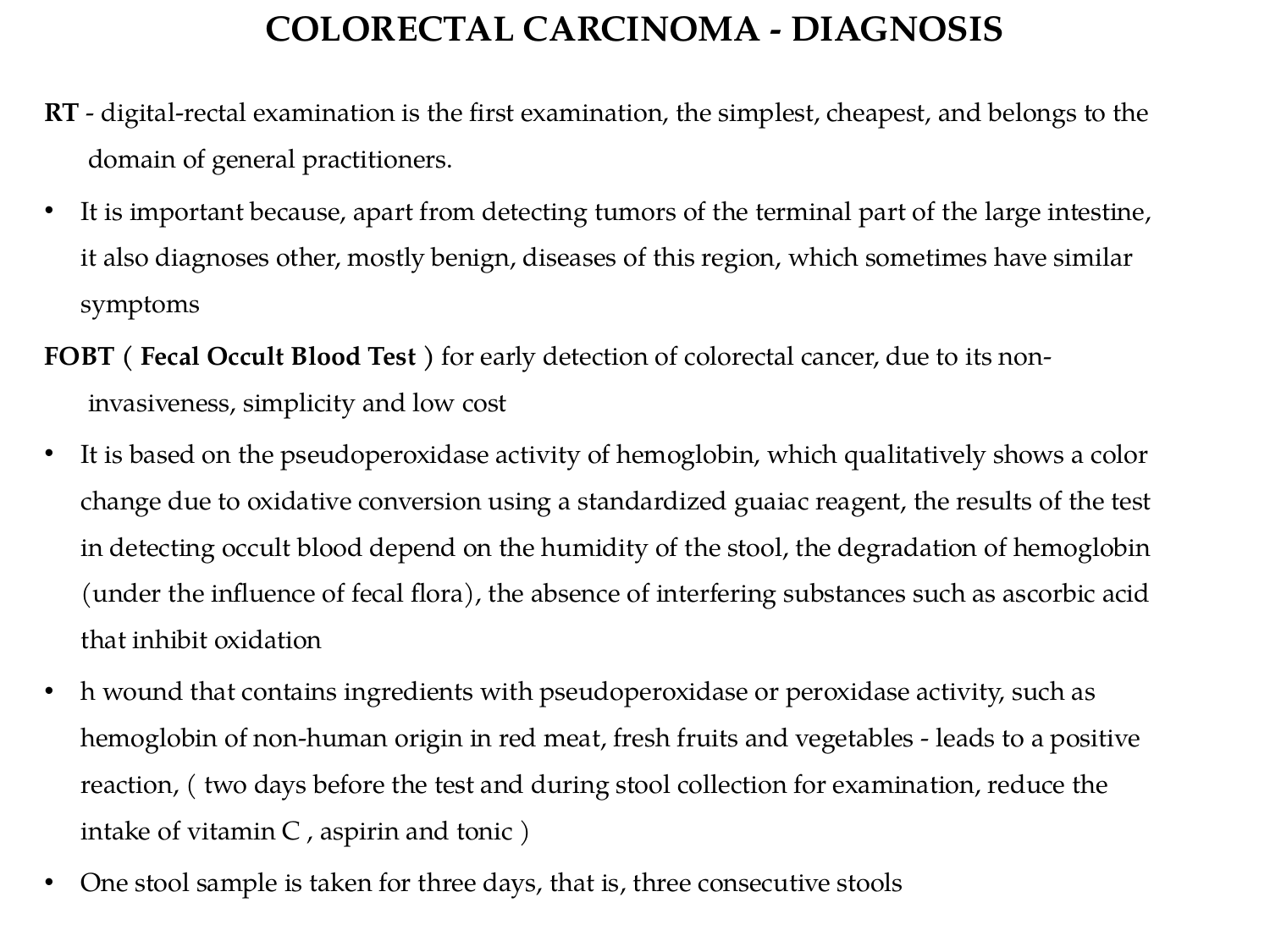

COLORECTAL CARCINOMA - DIAGNOSIS
RT - digital-rectal examination is the first examination, the simplest, cheapest, and belongs to the domain of general practitioners.
It is important because, apart from detecting tumors of the terminal part of the large intestine, it also diagnoses other, mostly benign, diseases of this region, which sometimes have similar symptoms
FOBT ( Fecal Occult Blood Test ) for early detection of colorectal cancer, due to its non-invasiveness, simplicity and low cost
It is based on the pseudoperoxidase activity of hemoglobin, which qualitatively shows a color change due to oxidative conversion using a standardized guaiac reagent, the results of the test in detecting occult blood depend on the humidity of the stool, the degradation of hemoglobin (under the influence of fecal flora), the absence of interfering substances such as ascorbic acid that inhibit oxidation
h wound that contains ingredients with pseudoperoxidase or peroxidase activity, such as hemoglobin of non-human origin in red meat, fresh fruits and vegetables - leads to a positive reaction, ( two days before the test and during stool collection for examination, reduce the intake of vitamin C , aspirin and tonic )
One stool sample is taken for three days, that is, three consecutive stools